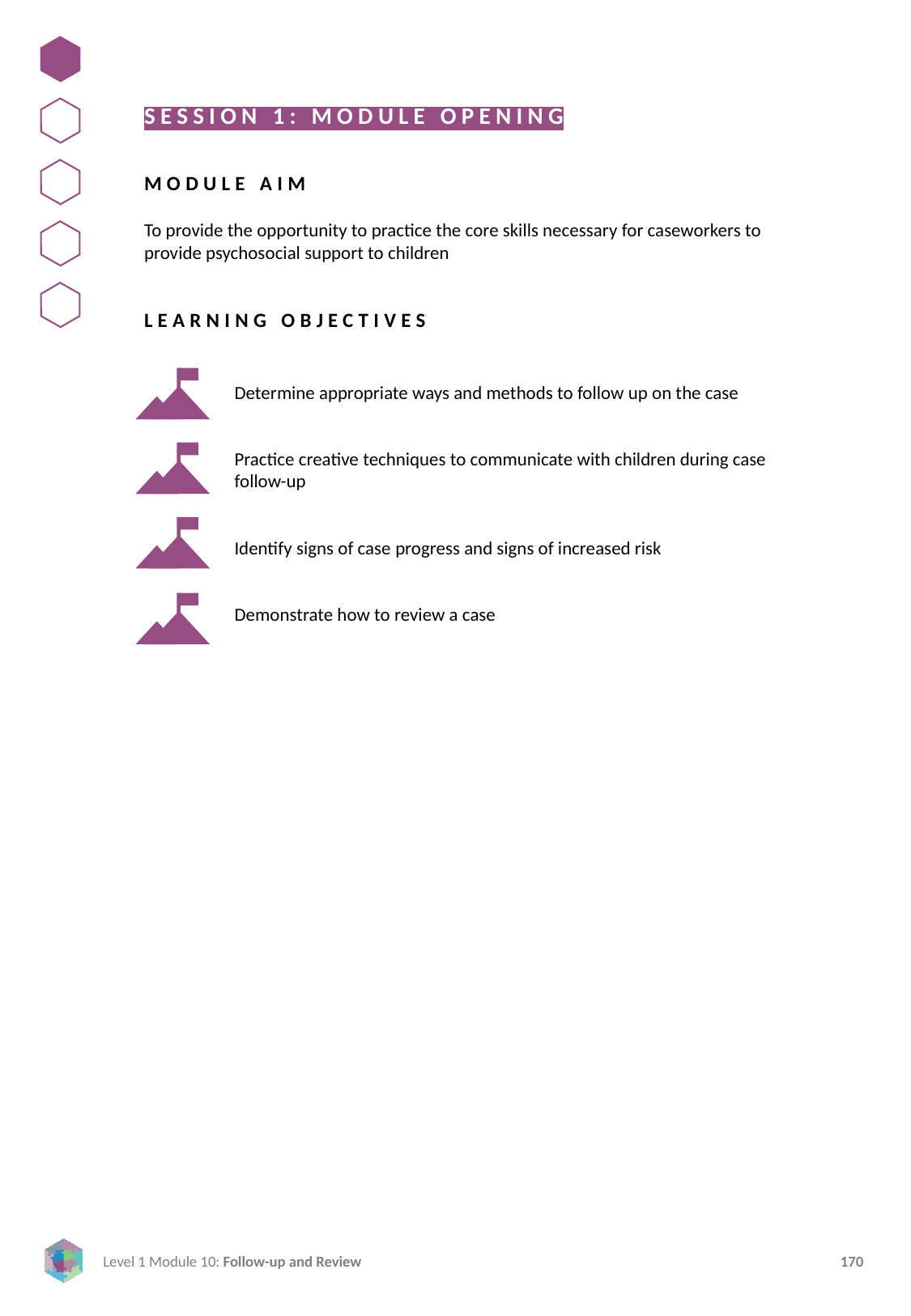

SESSION 1: MODULE OPENING

MODULE AIM
To provide the opportunity to practice the core skills necessary for caseworkers to provide psychosocial support to children

LEARNING OBJECTIVES

Determine appropriate ways and methods to follow up on the case

Practice creative techniques to communicate with children during case follow-up

Identify signs of case progress and signs of increased risk

Demonstrate how to review a case